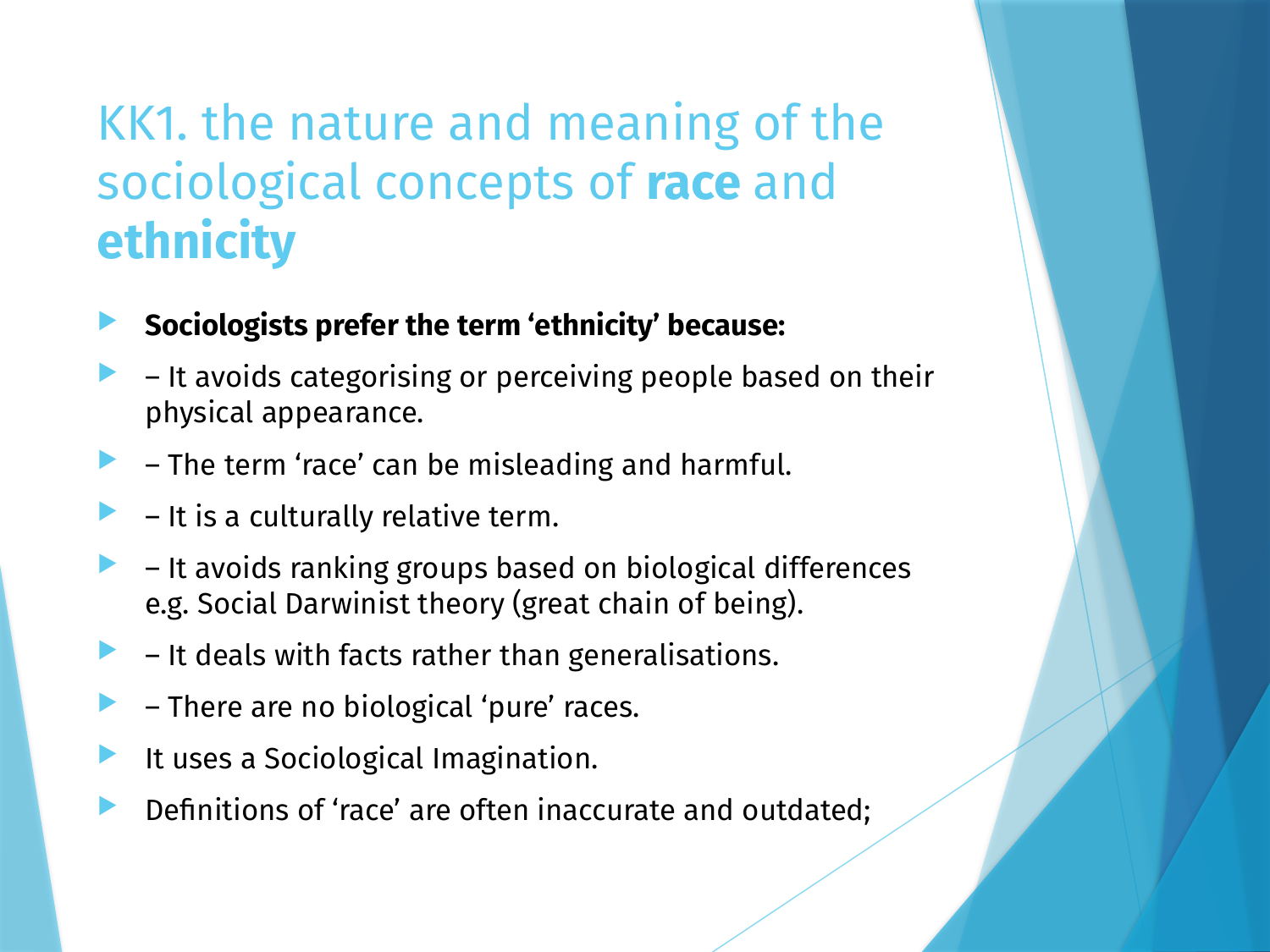

# KK1. the nature and meaning of the sociological concepts of race and ethnicity
Sociologists prefer the term ‘ethnicity’ because:
– It avoids categorising or perceiving people based on their physical appearance.
– The term ‘race’ can be misleading and harmful.
– It is a culturally relative term.
– It avoids ranking groups based on biological differences e.g. Social Darwinist theory (great chain of being).
– It deals with facts rather than generalisations.
– There are no biological ‘pure’ races.
It uses a Sociological Imagination.
Definitions of ‘race’ are often inaccurate and outdated;